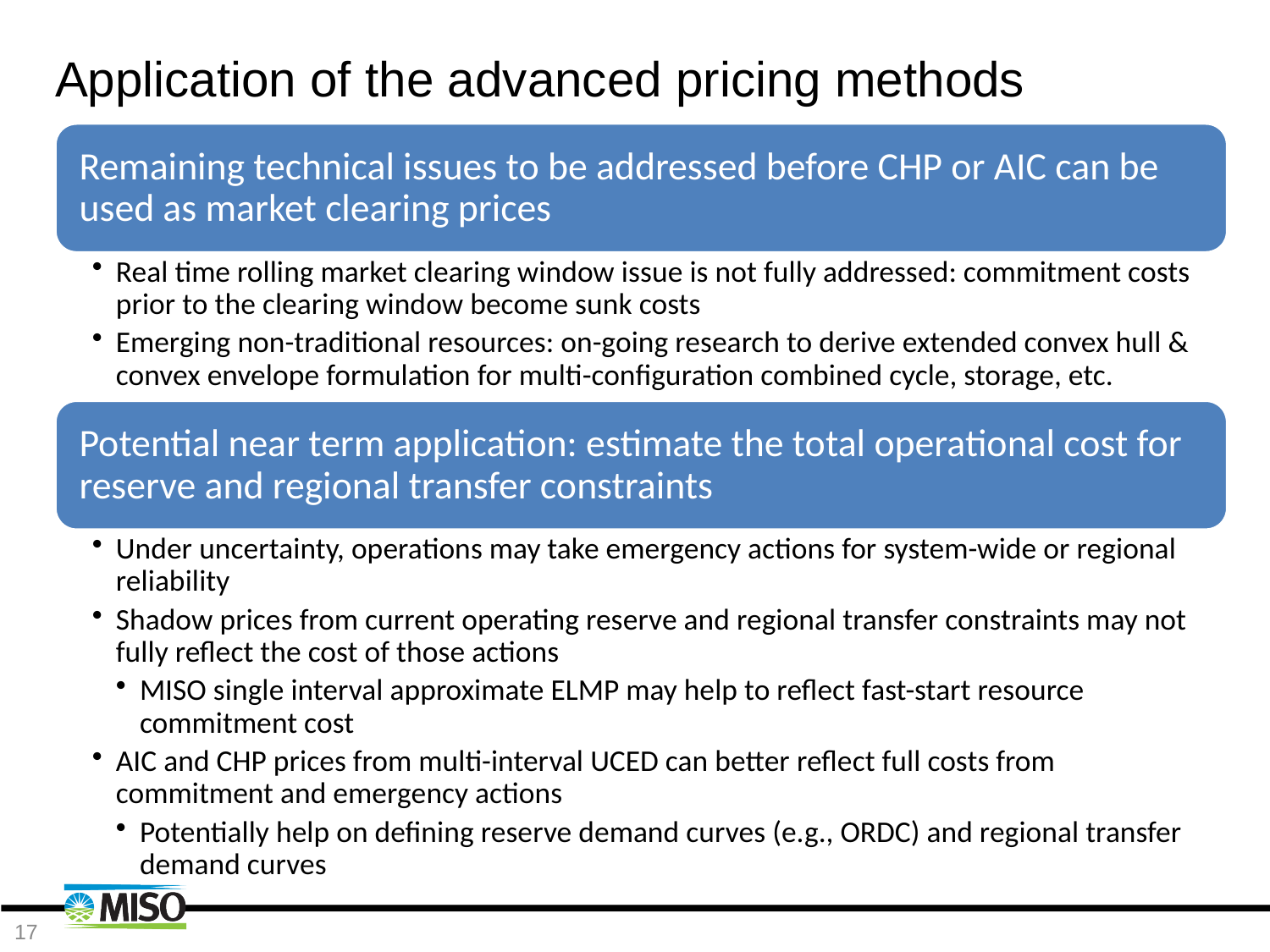

# Application of the advanced pricing methods
Remaining technical issues to be addressed before CHP or AIC can be used as market clearing prices
Real time rolling market clearing window issue is not fully addressed: commitment costs prior to the clearing window become sunk costs
Emerging non-traditional resources: on-going research to derive extended convex hull & convex envelope formulation for multi-configuration combined cycle, storage, etc.
Potential near term application: estimate the total operational cost for reserve and regional transfer constraints
Under uncertainty, operations may take emergency actions for system-wide or regional reliability
Shadow prices from current operating reserve and regional transfer constraints may not fully reflect the cost of those actions
MISO single interval approximate ELMP may help to reflect fast-start resource commitment cost
AIC and CHP prices from multi-interval UCED can better reflect full costs from commitment and emergency actions
Potentially help on defining reserve demand curves (e.g., ORDC) and regional transfer demand curves
17